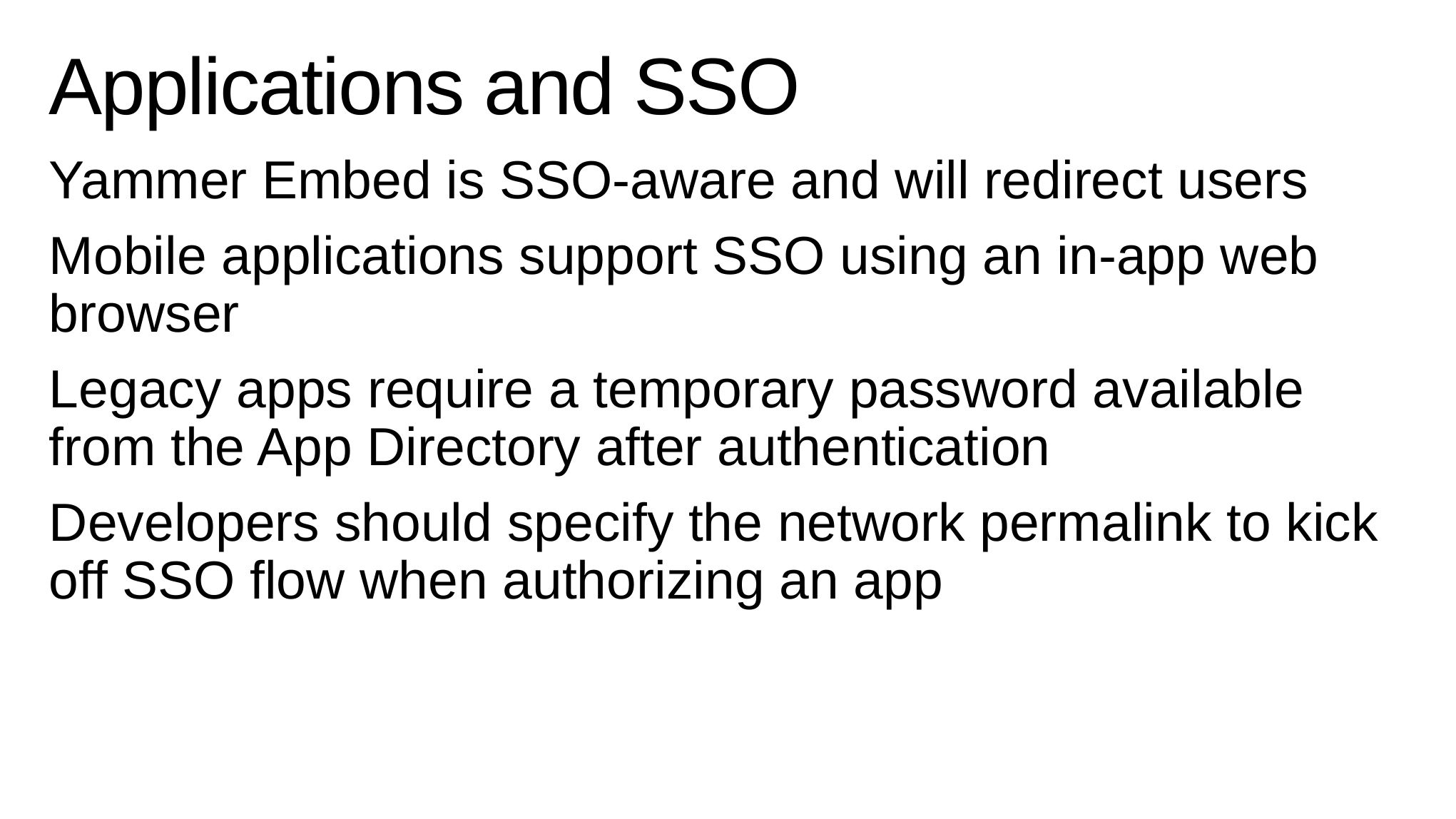

# Applications and SSO
Yammer Embed is SSO-aware and will redirect users
Mobile applications support SSO using an in-app web browser
Legacy apps require a temporary password available from the App Directory after authentication
Developers should specify the network permalink to kick off SSO flow when authorizing an app